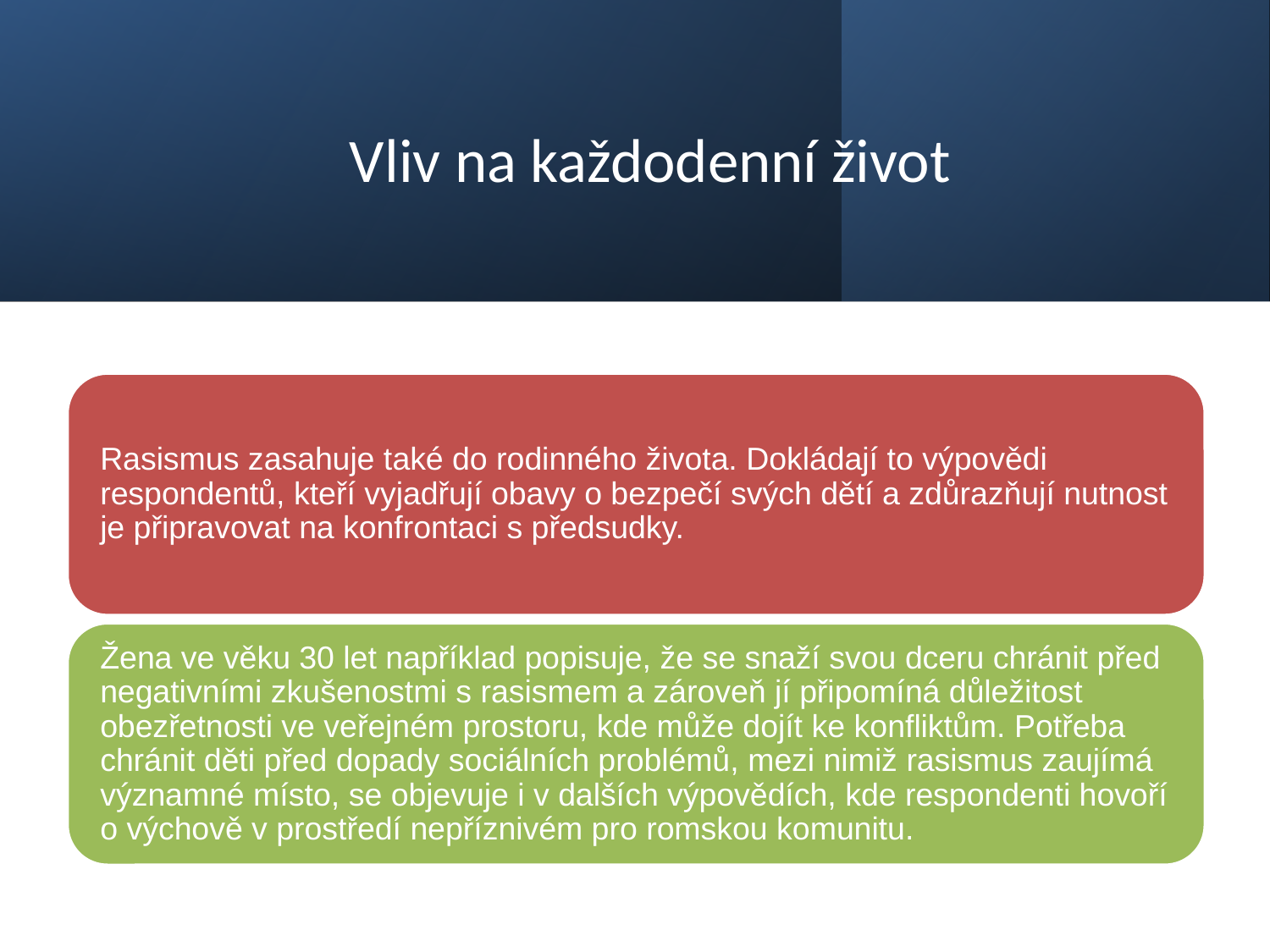

# Vliv na každodenní život
Rasismus zasahuje také do rodinného života. Dokládají to výpovědi respondentů, kteří vyjadřují obavy o bezpečí svých dětí a zdůrazňují nutnost je připravovat na konfrontaci s předsudky.
Žena ve věku 30 let například popisuje, že se snaží svou dceru chránit před negativními zkušenostmi s rasismem a zároveň jí připomíná důležitost obezřetnosti ve veřejném prostoru, kde může dojít ke konfliktům. Potřeba chránit děti před dopady sociálních problémů, mezi nimiž rasismus zaujímá významné místo, se objevuje i v dalších výpovědích, kde respondenti hovoří o výchově v prostředí nepříznivém pro romskou komunitu.